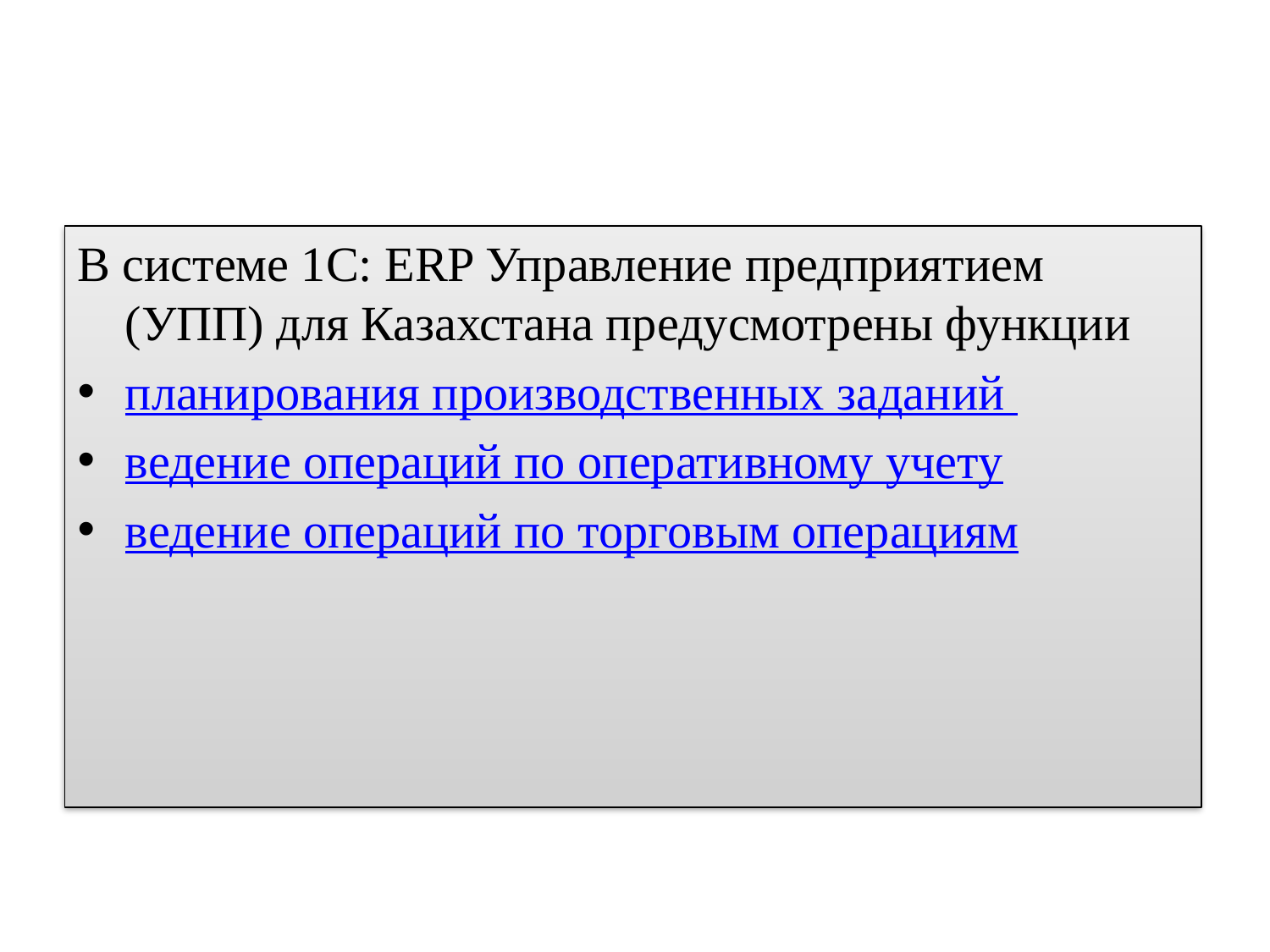

В системе 1С: ERP Управление предприятием (УПП) для Казахстана предусмотрены функции
планирования производственных заданий
ведение операций по оперативному учету
ведение операций по торговым операциям